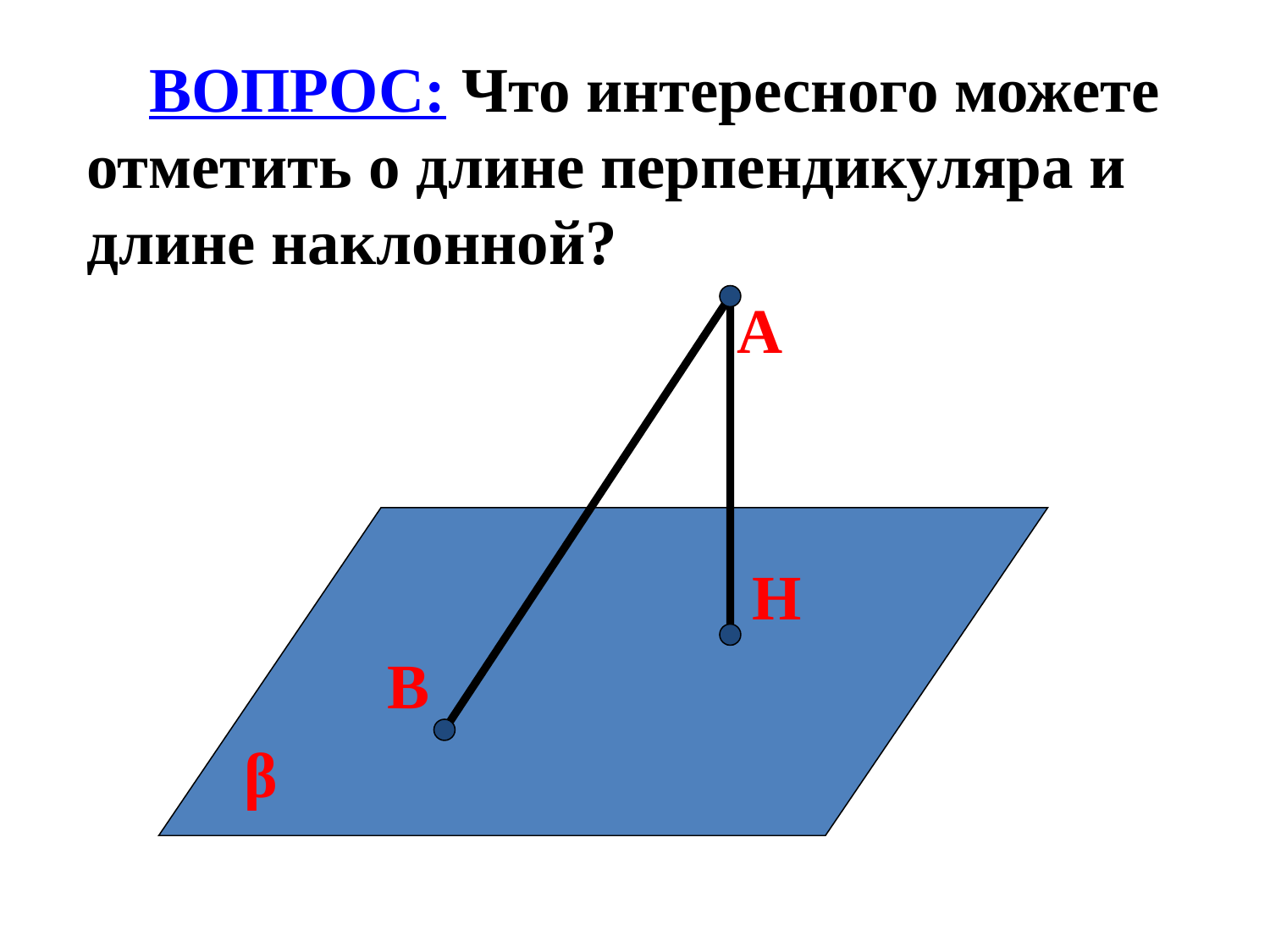

ВОПРОС: Что интересного можете отметить о длине перпендикуляра и длине наклонной?
                                     А

                                      Н
               В
      β